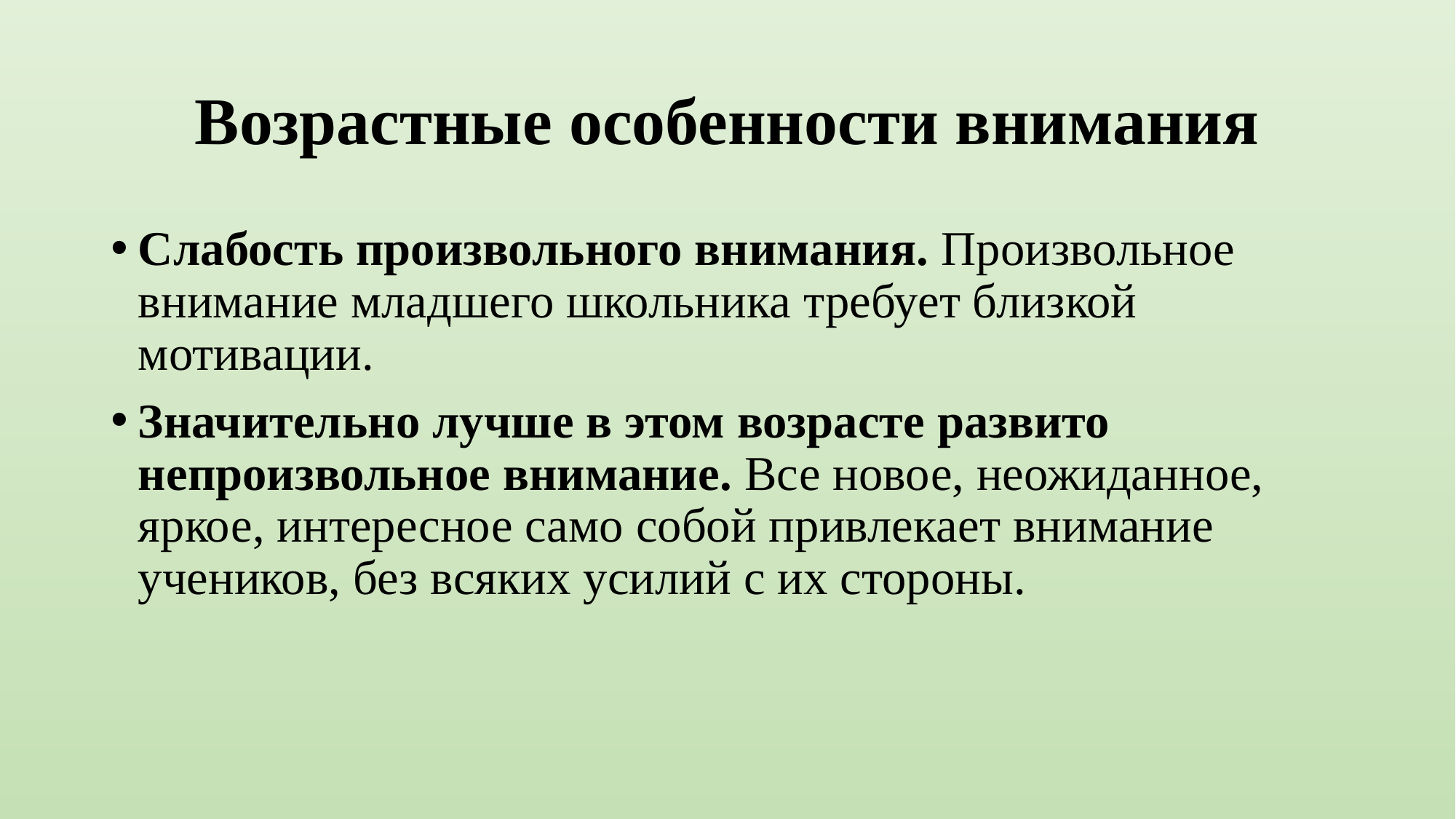

# Возрастные особенности внимания
Слабость произвольного внимания. Произвольное внимание младшего школьника требует близкой мотивации.
Значительно лучше в этом возрасте развито непроизвольное внимание. Все новое, неожиданное, яркое, интересное само собой привлекает внимание учеников, без всяких усилий с их стороны.